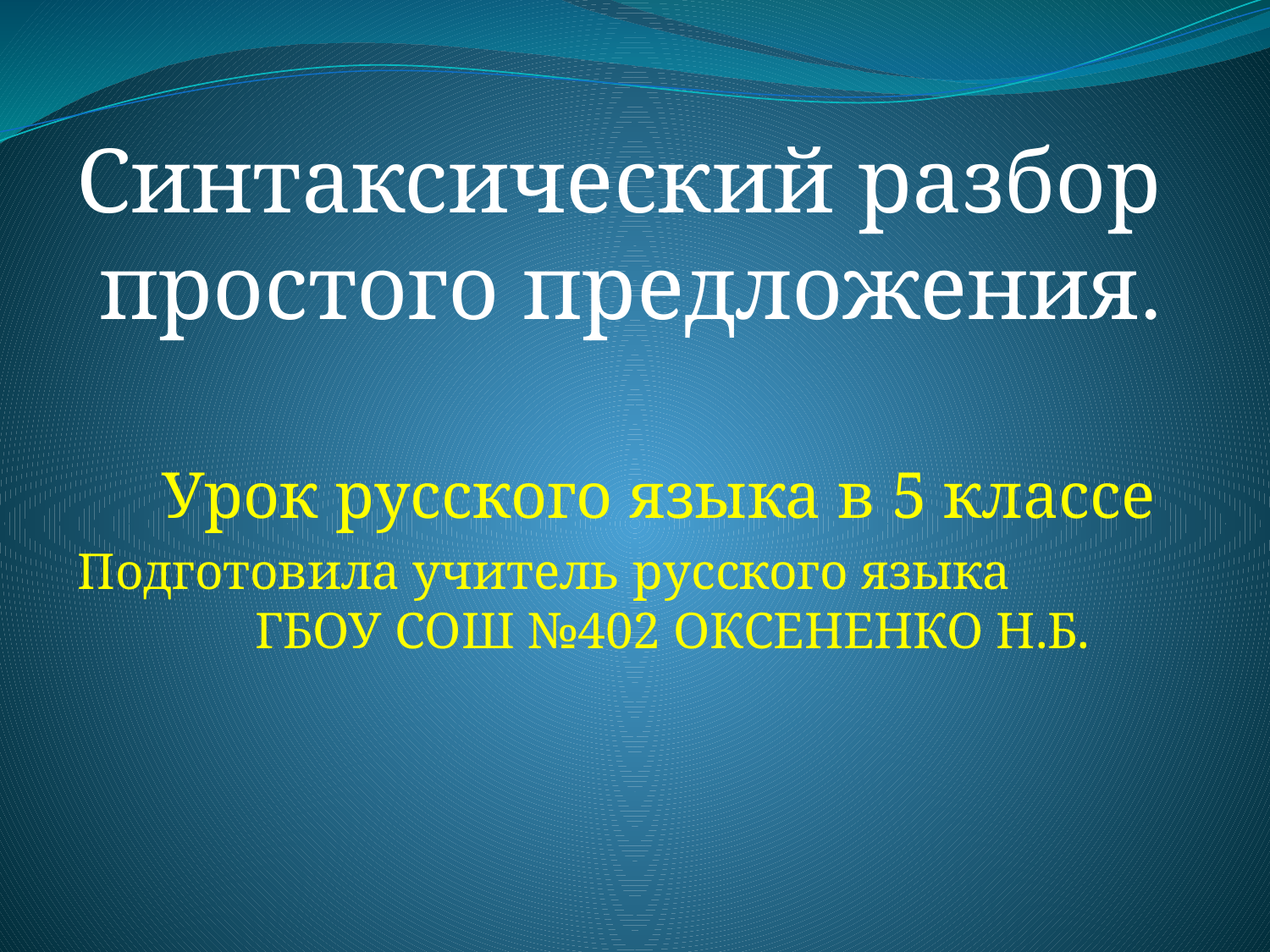

# Синтаксический разбор простого предложения.
Урок русского языка в 5 классе
Подготовила учитель русского языка                     ГБОУ СОШ №402 ОКСЕНЕНКО Н.Б.